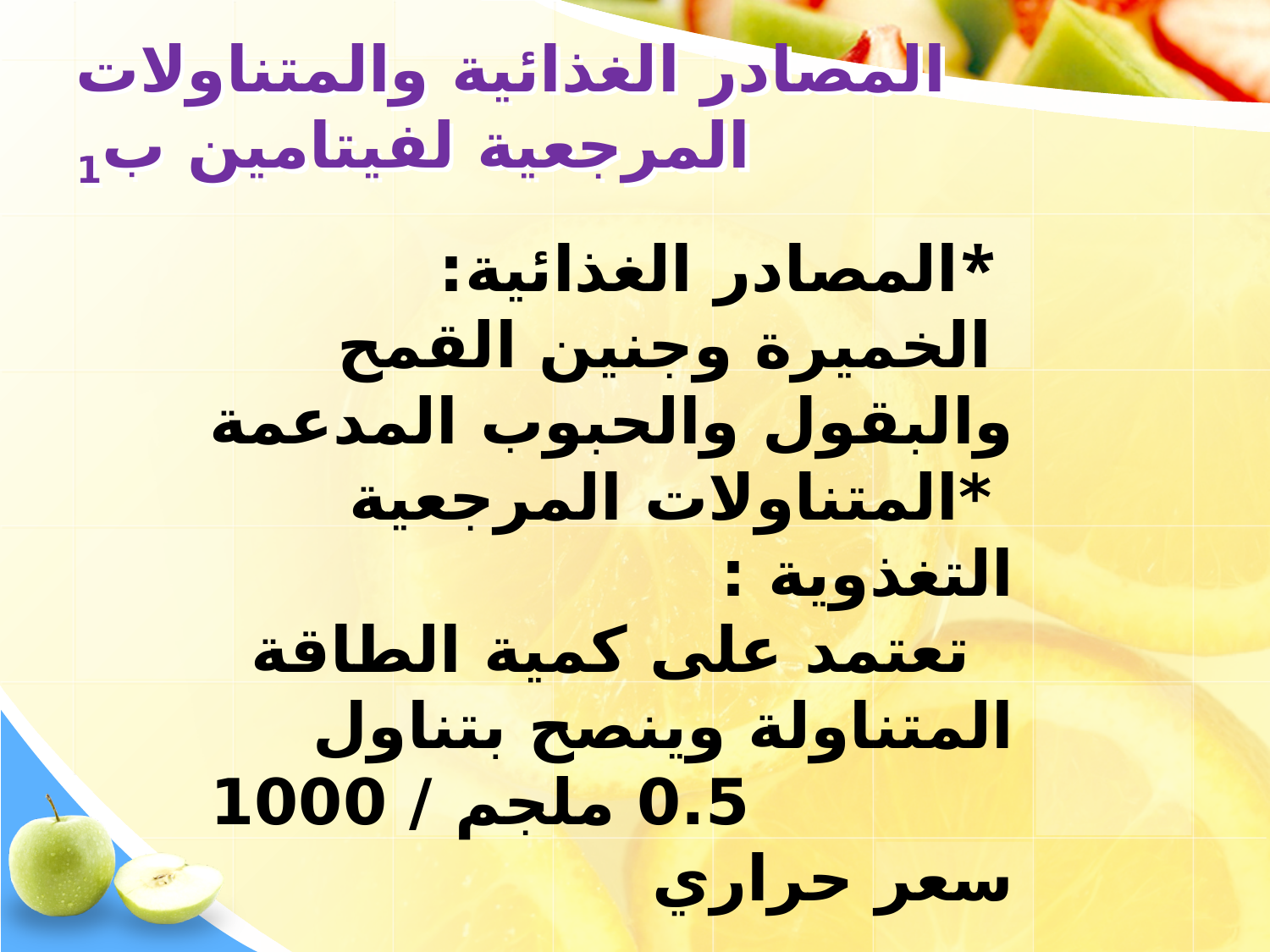

# المصادر الغذائية والمتناولات المرجعية لفيتامين ب1
 *المصادر الغذائية:
 الخميرة وجنين القمح والبقول والحبوب المدعمة
 *المتناولات المرجعية التغذوية :
  تعتمد على كمية الطاقة المتناولة وينصح بتناول
            0.5 ملجم / 1000 سعر حراري